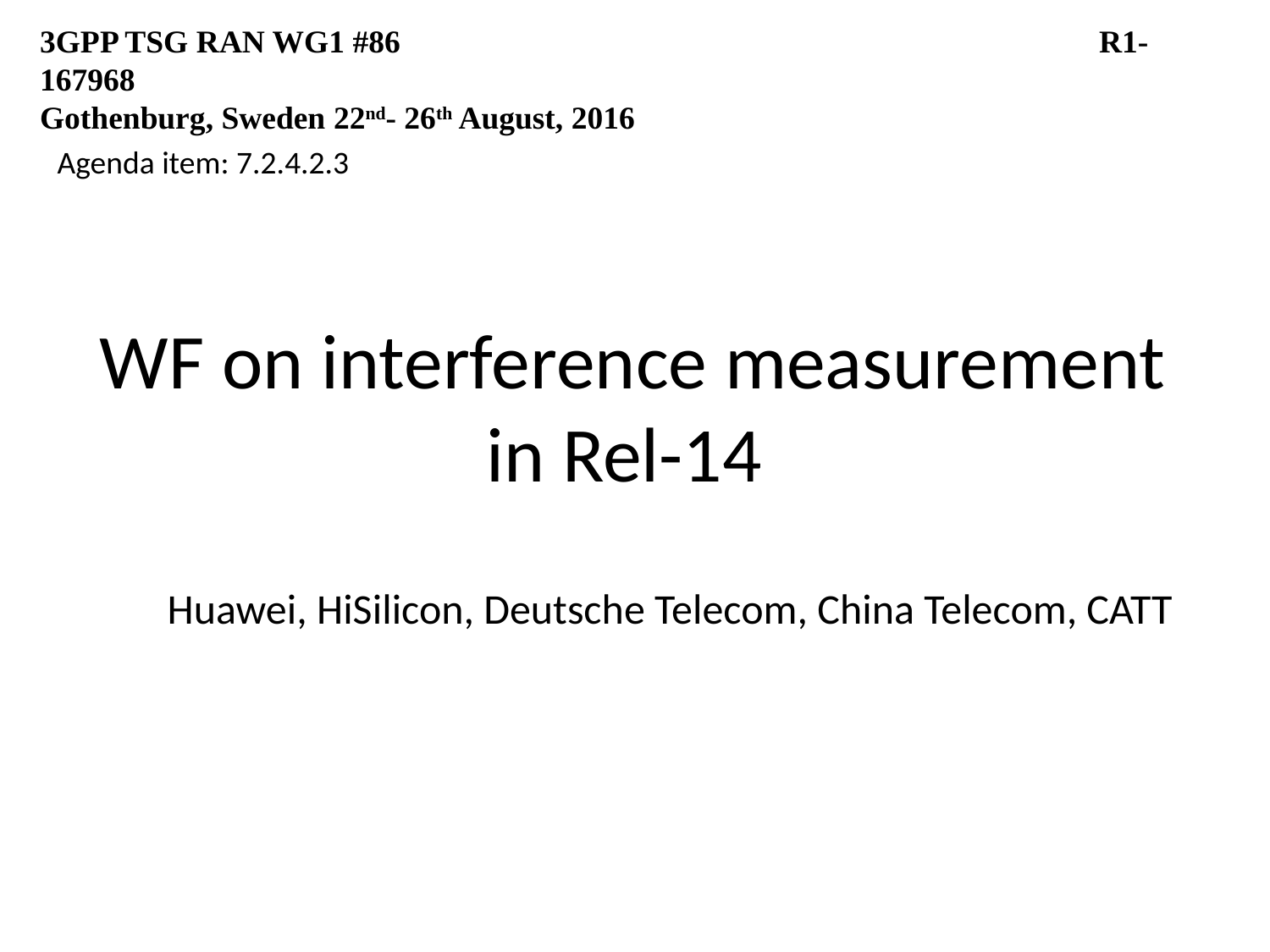

3GPP TSG RAN WG1 #86				                                     R1-167968
Gothenburg, Sweden 22nd- 26th August, 2016

Agenda item: 7.2.4.2.3
WF on interference measurement in Rel-14
Huawei, HiSilicon, Deutsche Telecom, China Telecom, CATT